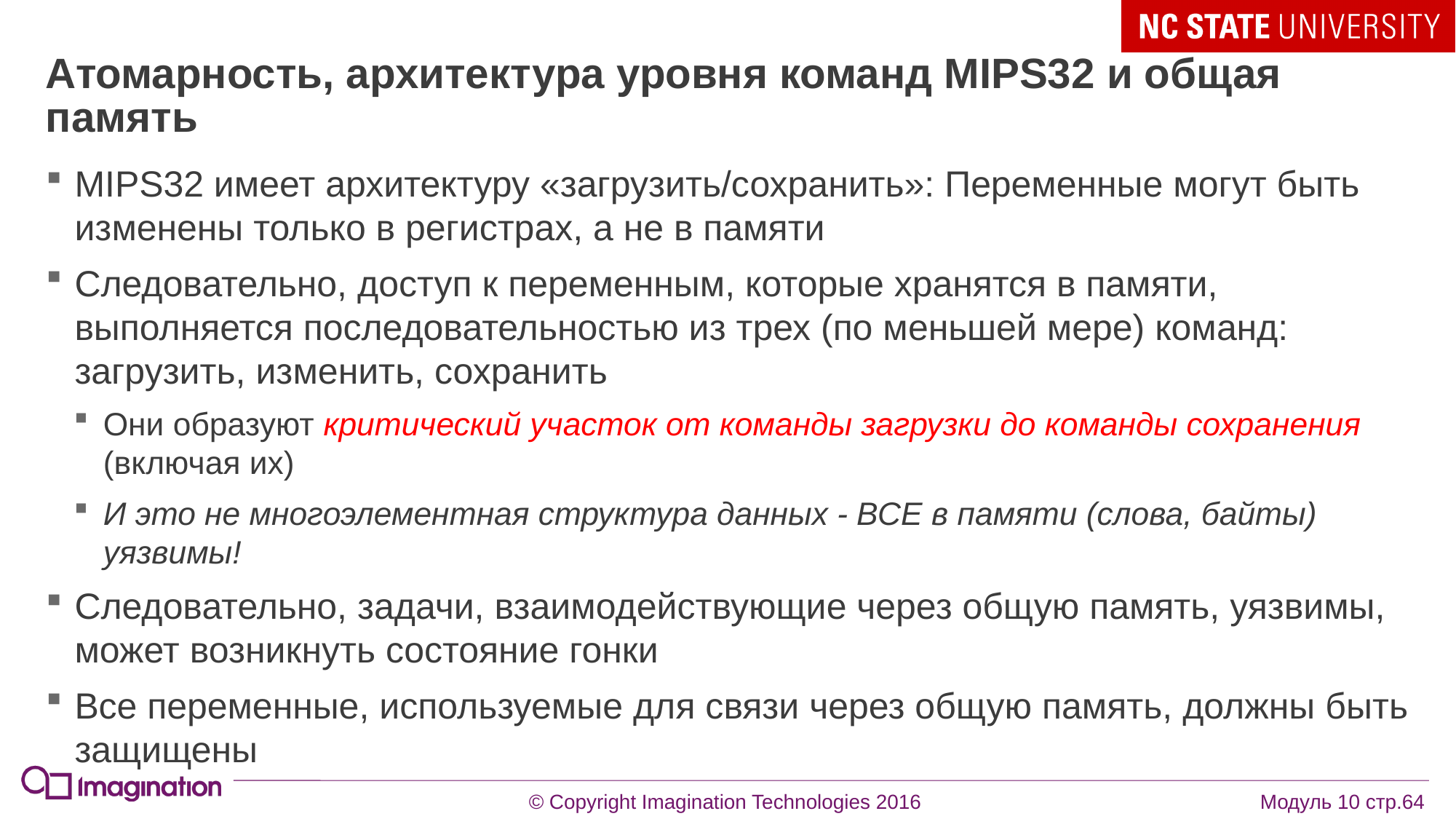

# Атомарность, архитектура уровня команд MIPS32 и общая память

MIPS32 имеет архитектуру «загрузить/сохранить»: Переменные могут быть изменены только в регистрах, а не в памяти
Следовательно, доступ к переменным, которые хранятся в памяти, выполняется последовательностью из трех (по меньшей мере) команд: загрузить, изменить, сохранить
Они образуют критический участок от команды загрузки до команды сохранения (включая их)
И это не многоэлементная структура данных - ВСЕ в памяти (слова, байты) уязвимы!
Следовательно, задачи, взаимодействующие через общую память, уязвимы, может возникнуть состояние гонки
Все переменные, используемые для связи через общую память, должны быть защищены